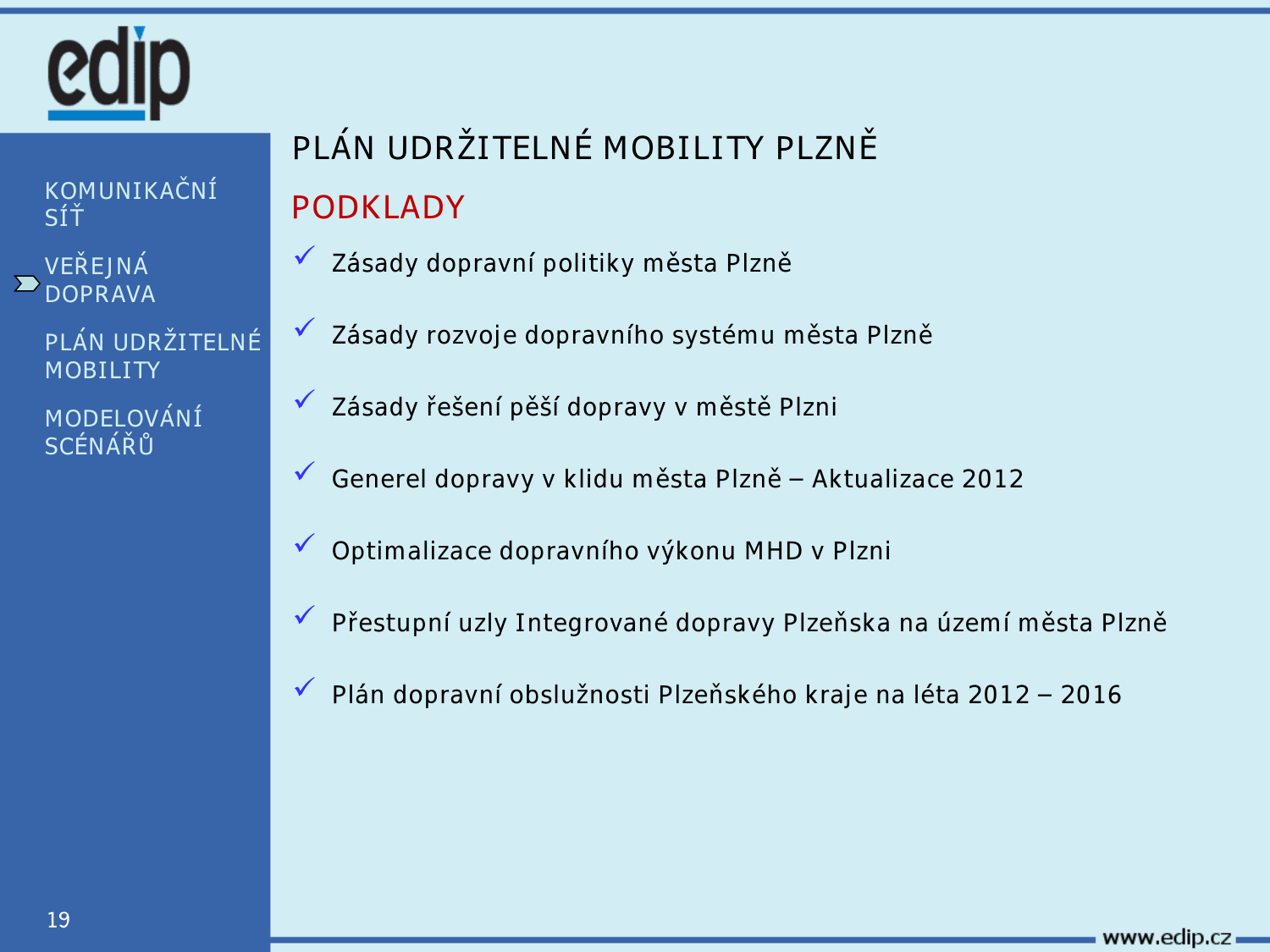

Plán udržitelné mobility plzně
podklady
Zásady dopravní politiky města Plzně
Zásady rozvoje dopravního systému města Plzně
Zásady řešení pěší dopravy v městě Plzni
Generel dopravy v klidu města Plzně – Aktualizace 2012
Optimalizace dopravního výkonu MHD v Plzni
Přestupní uzly Integrované dopravy Plzeňska na území města Plzně
Plán dopravní obslužnosti Plzeňského kraje na léta 2012 – 2016